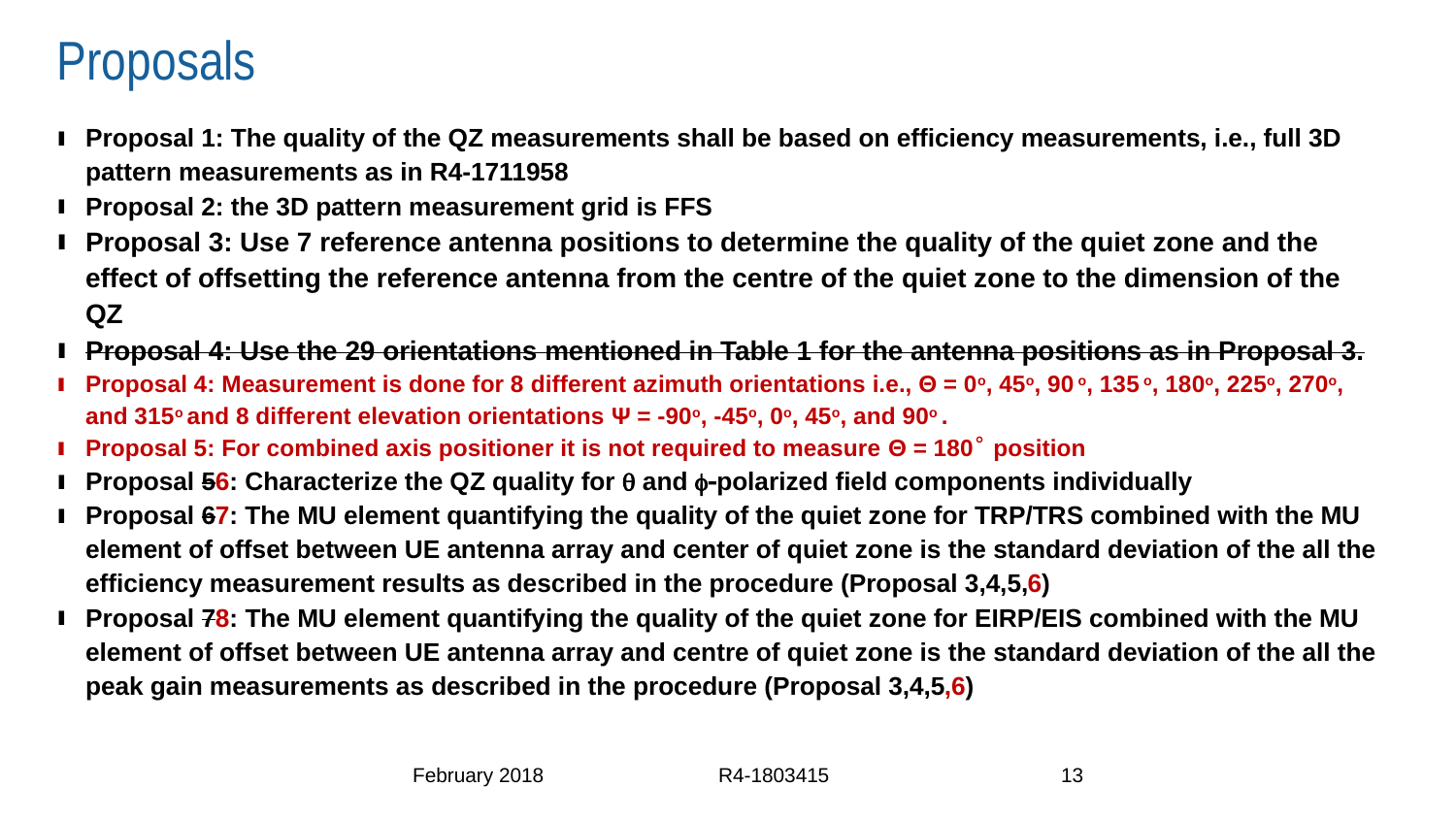

# Proposals
Proposal 1: The quality of the QZ measurements shall be based on efficiency measurements, i.e., full 3D pattern measurements as in R4-1711958
Proposal 2: the 3D pattern measurement grid is FFS
Proposal 3: Use 7 reference antenna positions to determine the quality of the quiet zone and the effect of offsetting the reference antenna from the centre of the quiet zone to the dimension of the QZ
Proposal 4: Use the 29 orientations mentioned in Table 1 for the antenna positions as in Proposal 3.
Proposal 4: Measurement is done for 8 different azimuth orientations i.e., Θ = 0o, 45o, 90 o, 135 o, 180o, 225o, 270o, and 315o and 8 different elevation orientations Ψ = -90o, -45o, 0o, 45o, and 90o .
Proposal 5: For combined axis positioner it is not required to measure Θ = 180˚ position
Proposal 56: Characterize the QZ quality for θ and φ−polarized field components individually
Proposal 67: The MU element quantifying the quality of the quiet zone for TRP/TRS combined with the MU element of offset between UE antenna array and center of quiet zone is the standard deviation of the all the efficiency measurement results as described in the procedure (Proposal 3,4,5,6)
Proposal 78: The MU element quantifying the quality of the quiet zone for EIRP/EIS combined with the MU element of offset between UE antenna array and centre of quiet zone is the standard deviation of the all the peak gain measurements as described in the procedure (Proposal 3,4,5,6)

February 2018
R4-1803415
13